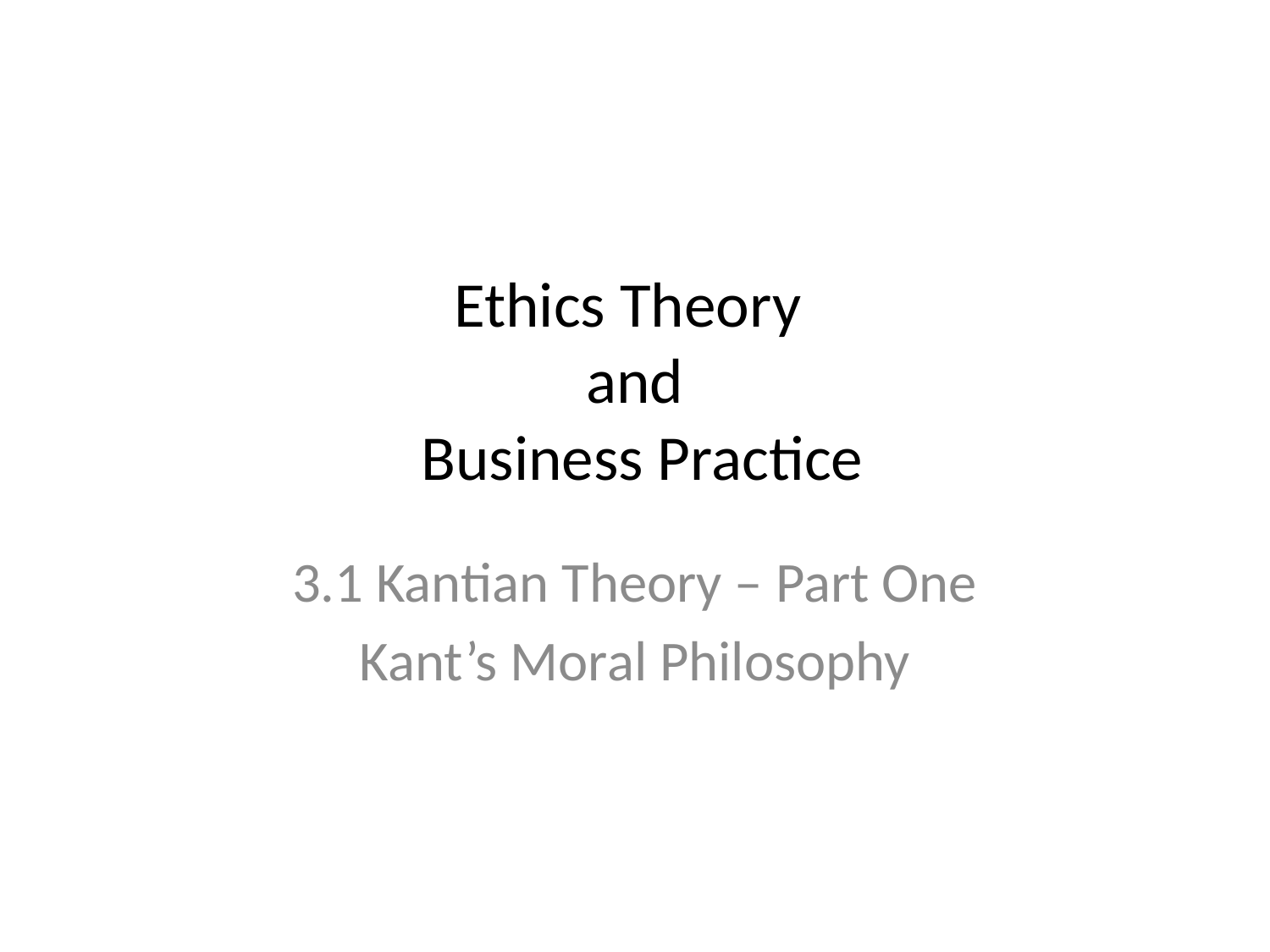

# Ethics Theory and Business Practice
3.1 Kantian Theory – Part One
Kant’s Moral Philosophy